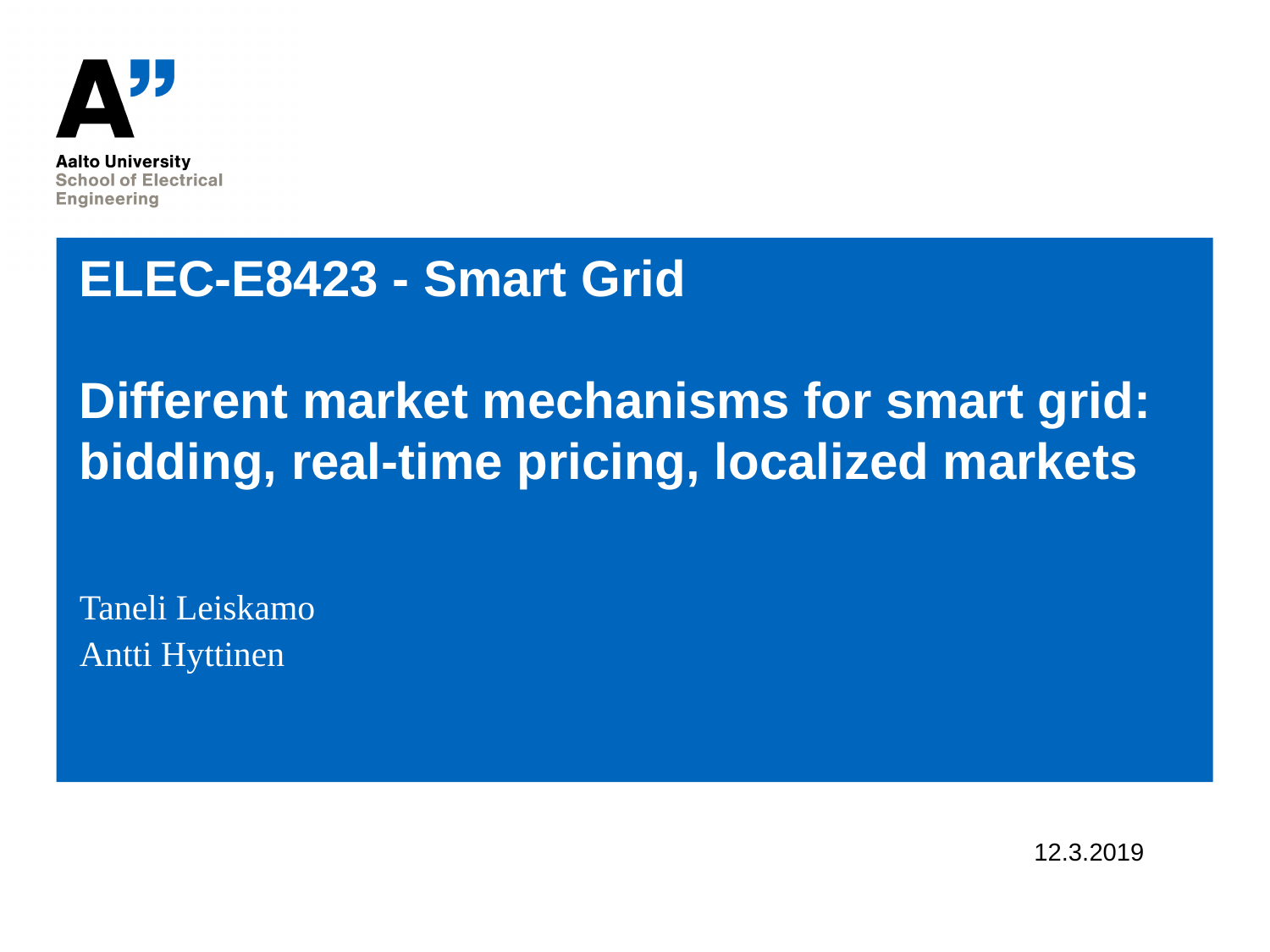

# ELEC-E8423 - Smart Grid Different market mechanisms for smart grid: bidding, real-time pricing, localized markets
Taneli Leiskamo
Antti Hyttinen

12.3.2019